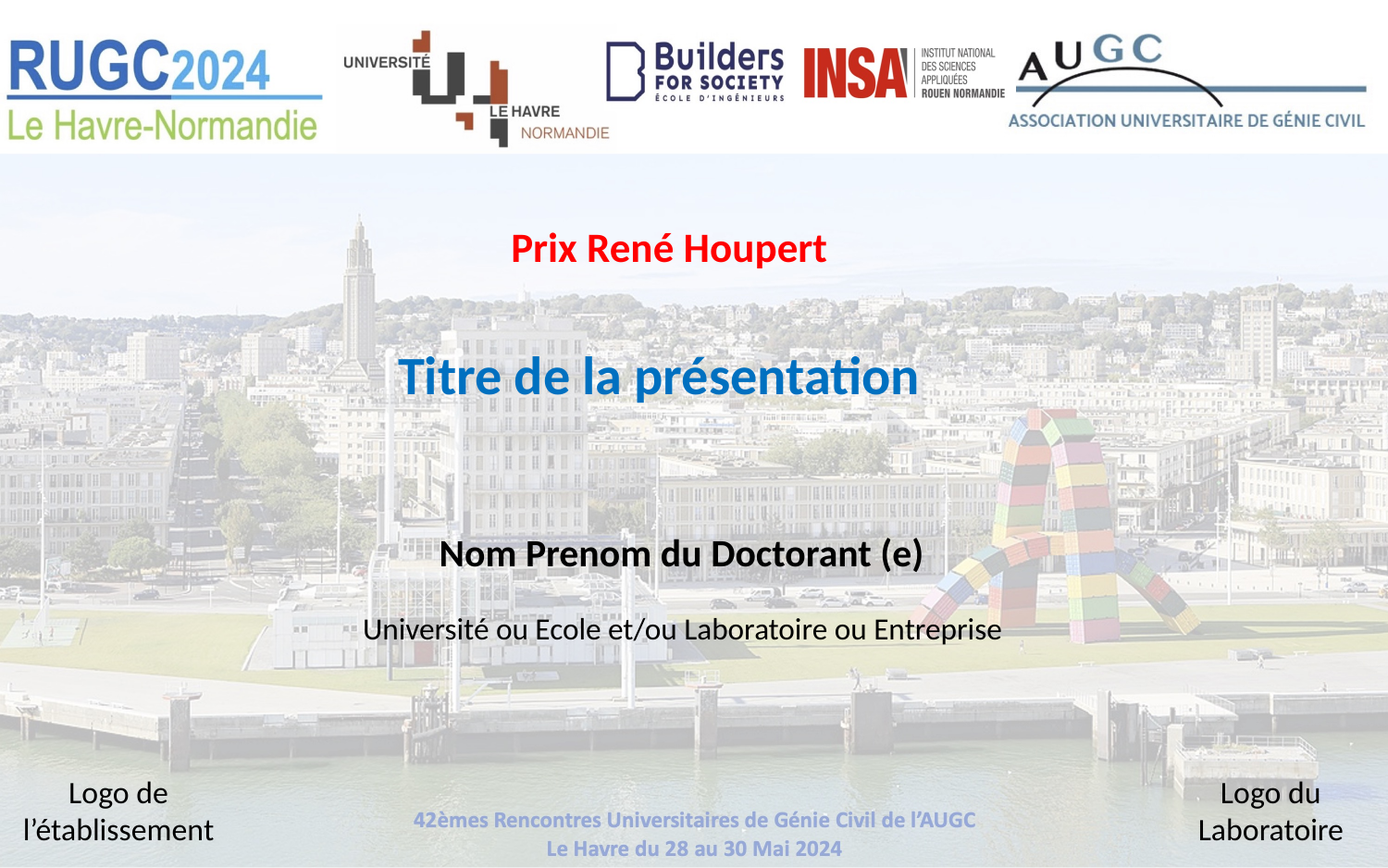

Prix René Houpert
Titre de la présentation
Nom Prenom du Doctorant (e)
Université ou Ecole et/ou Laboratoire ou Entreprise
Logo du Laboratoire
Logo de l’établissement